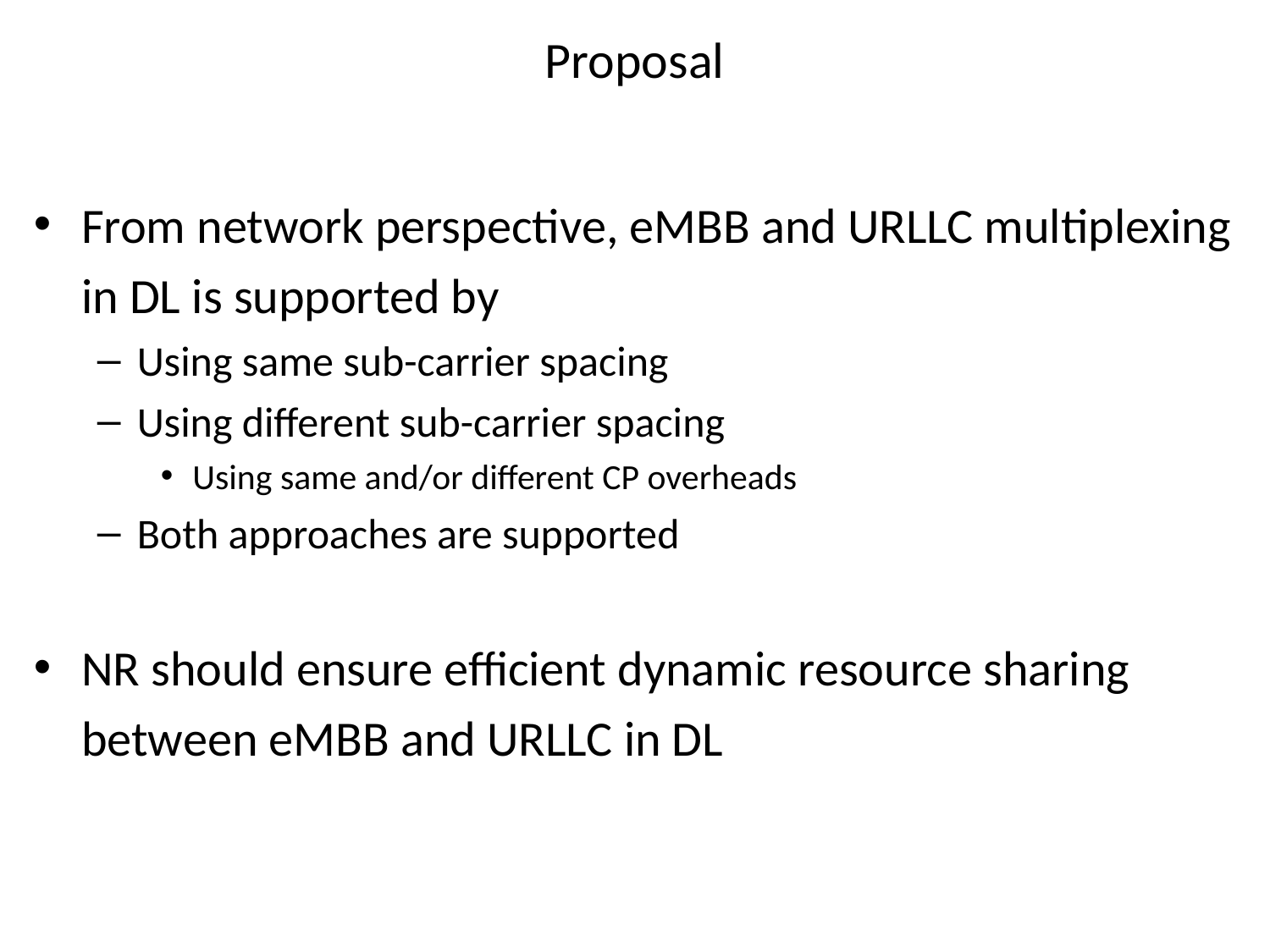

# Proposal

From network perspective, eMBB and URLLC multiplexing in DL is supported by
Using same sub-carrier spacing
Using different sub-carrier spacing
Using same and/or different CP overheads
Both approaches are supported

NR should ensure efficient dynamic resource sharing between eMBB and URLLC in DL